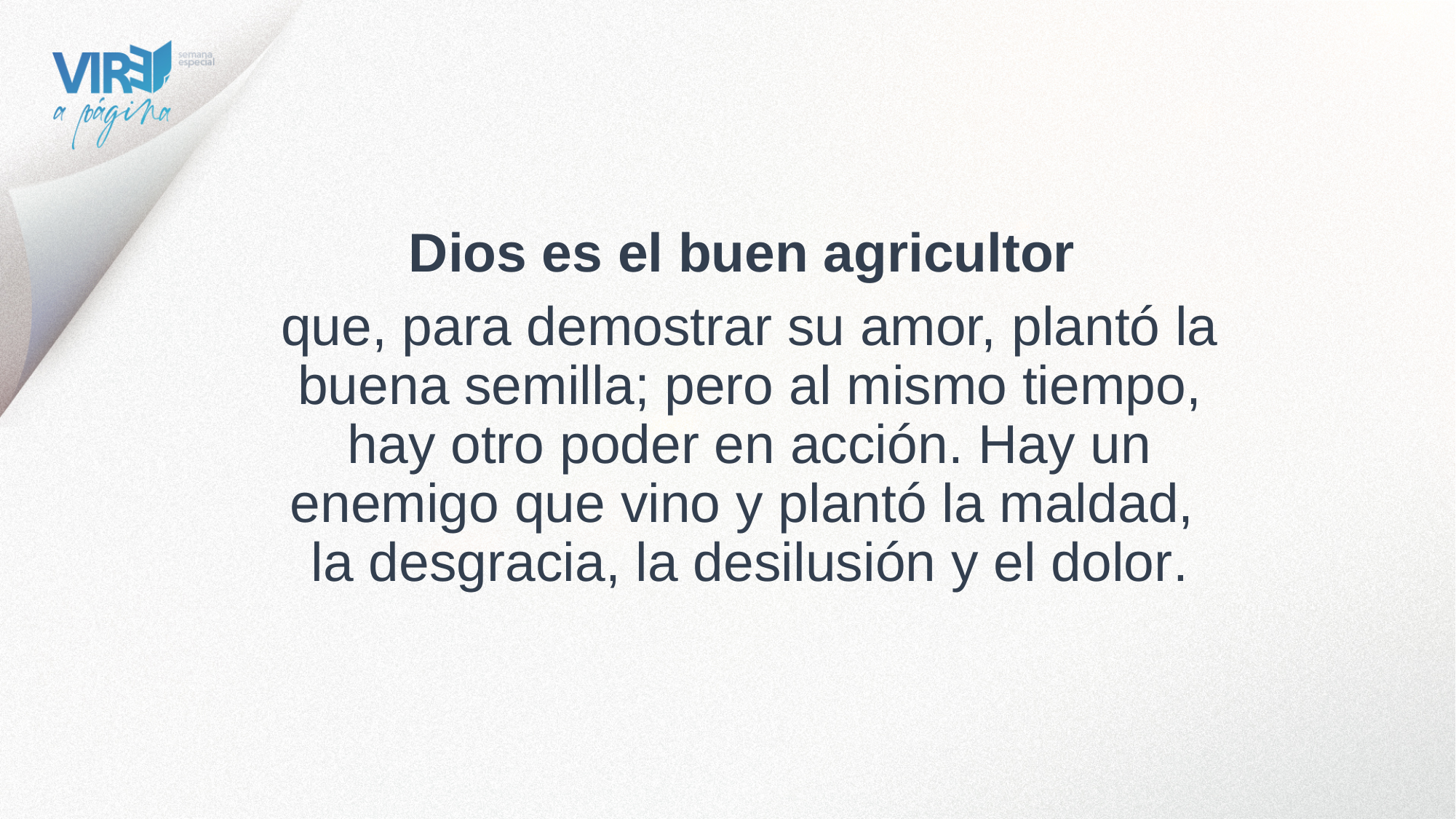

Dios es el buen agricultor
que, para demostrar su amor, plantó la buena semilla; pero al mismo tiempo, hay otro poder en acción. Hay un enemigo que vino y plantó la maldad,  la desgracia, la desilusión y el dolor.